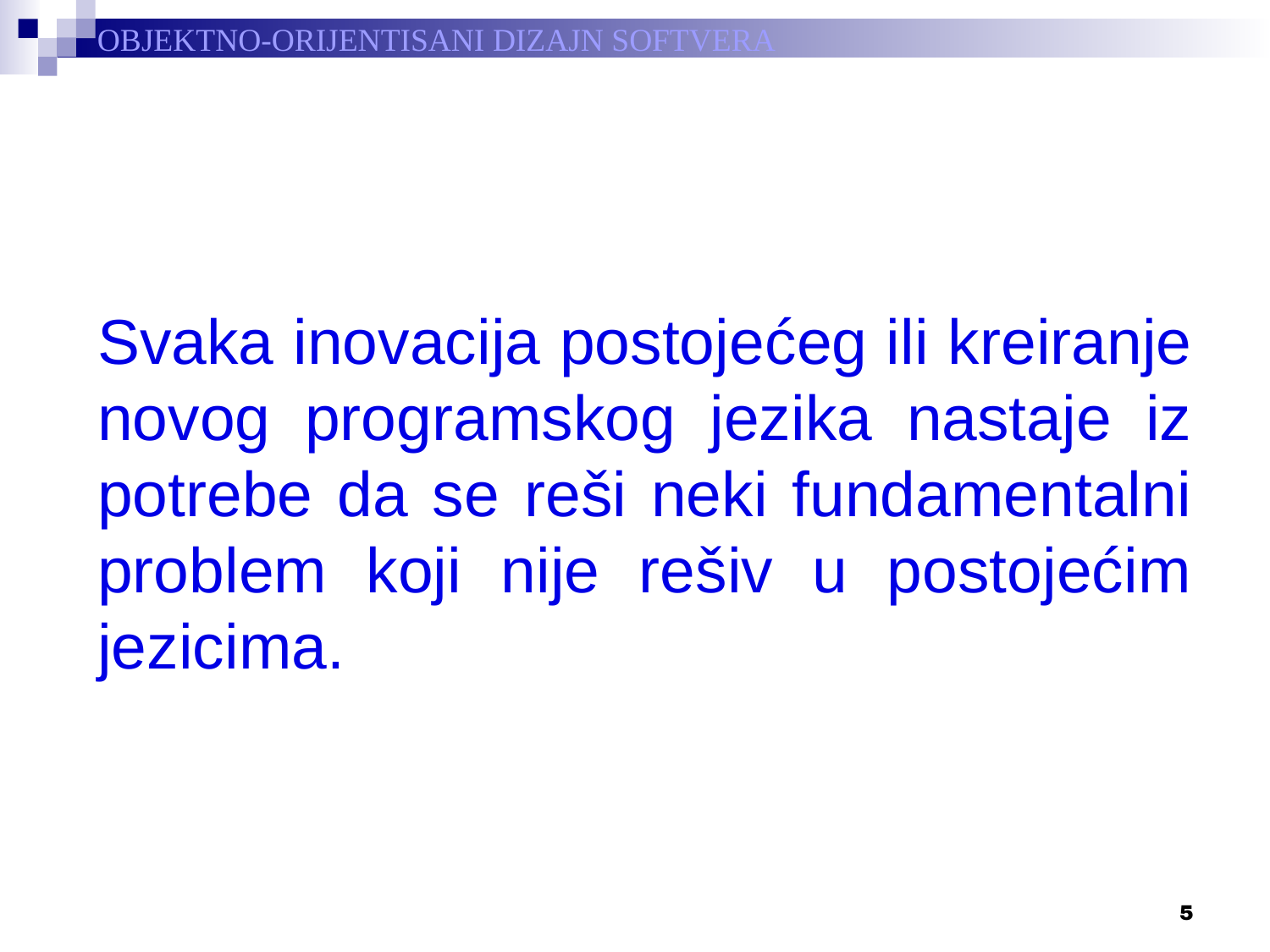

# Svaka inovacija postojećeg ili kreiranje novog programskog jezika nastaje iz potrebe da se reši neki fundamentalni problem koji nije rešiv u postojećim jezicima.
5